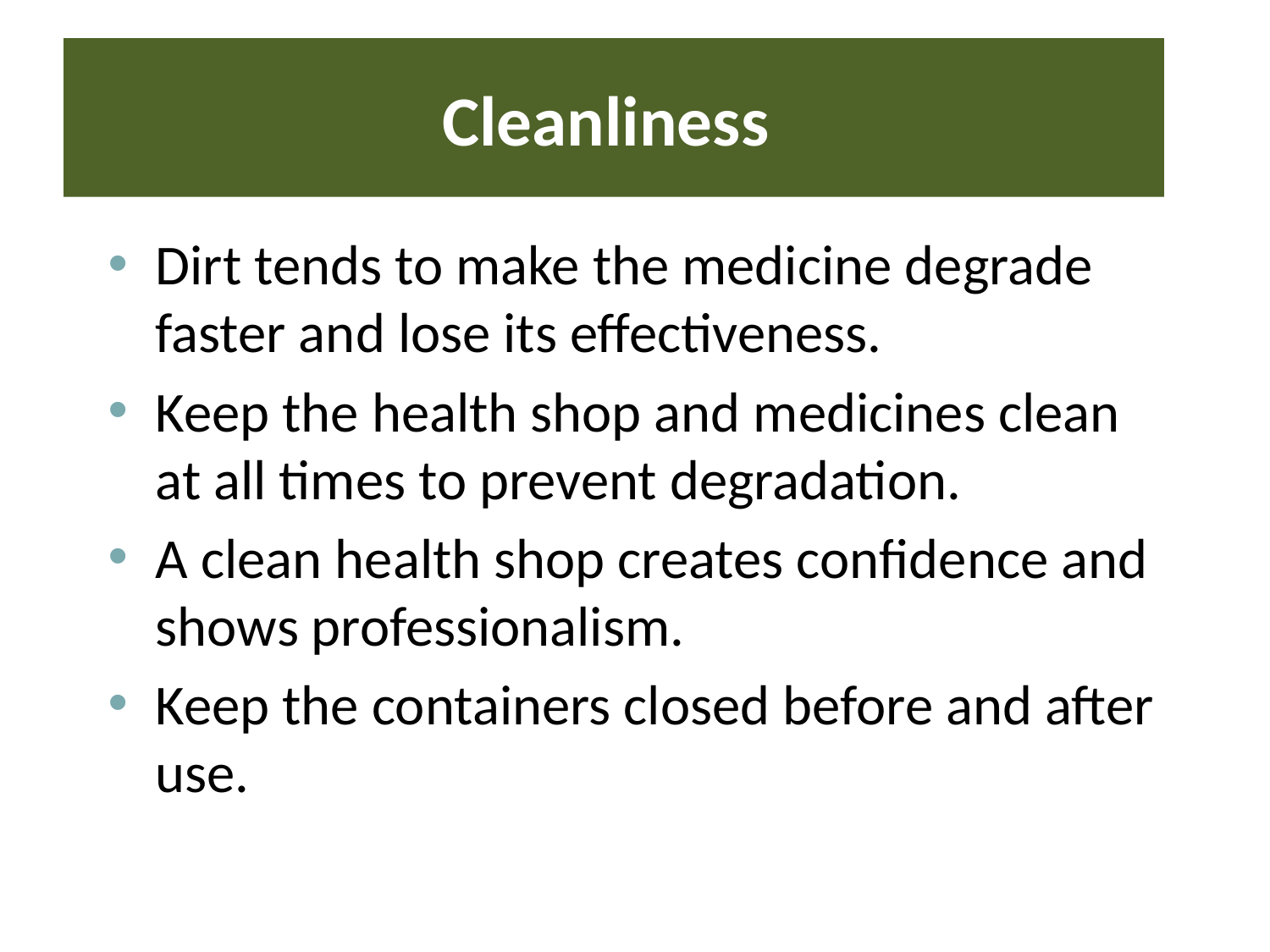

# Cleanliness
Dirt tends to make the medicine degrade faster and lose its effectiveness.
Keep the health shop and medicines clean at all times to prevent degradation.
A clean health shop creates confidence and shows professionalism.
Keep the containers closed before and after use.